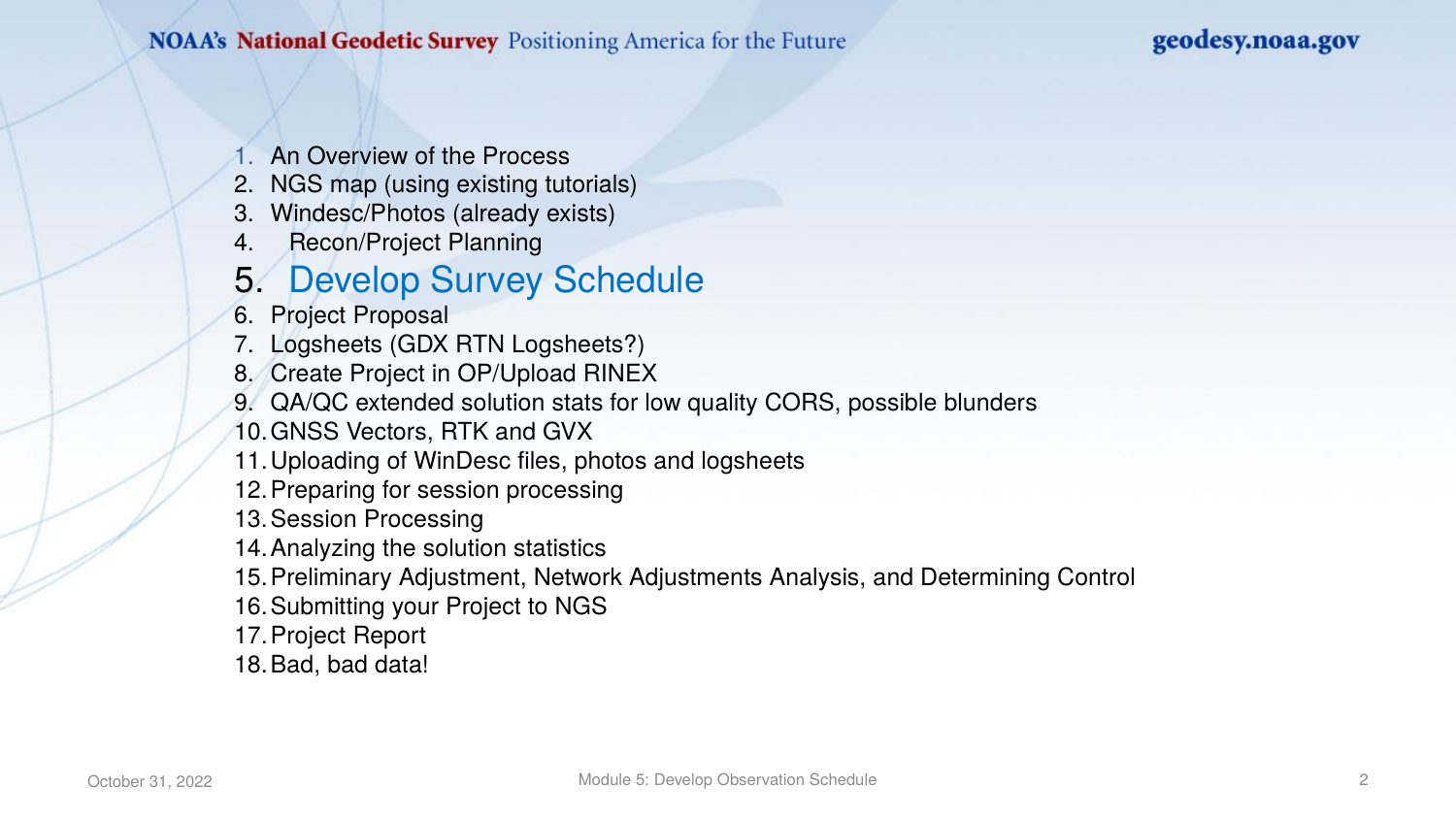

An Overview of the Process
NGS map (using existing tutorials)
Windesc/Photos (already exists)
Recon/Project Planning
Develop Survey Schedule
Project Proposal
Logsheets (GDX RTN Logsheets?)
Create Project in OP/Upload RINEX
QA/QC extended solution stats for low quality CORS, possible blunders
GNSS Vectors, RTK and GVX
Uploading of WinDesc files, photos and logsheets
Preparing for session processing
Session Processing
Analyzing the solution statistics
Preliminary Adjustment, Network Adjustments Analysis, and Determining Control
Submitting your Project to NGS
Project Report
Bad, bad data!
October 31, 2022
Module 5: Develop Observation Schedule
2